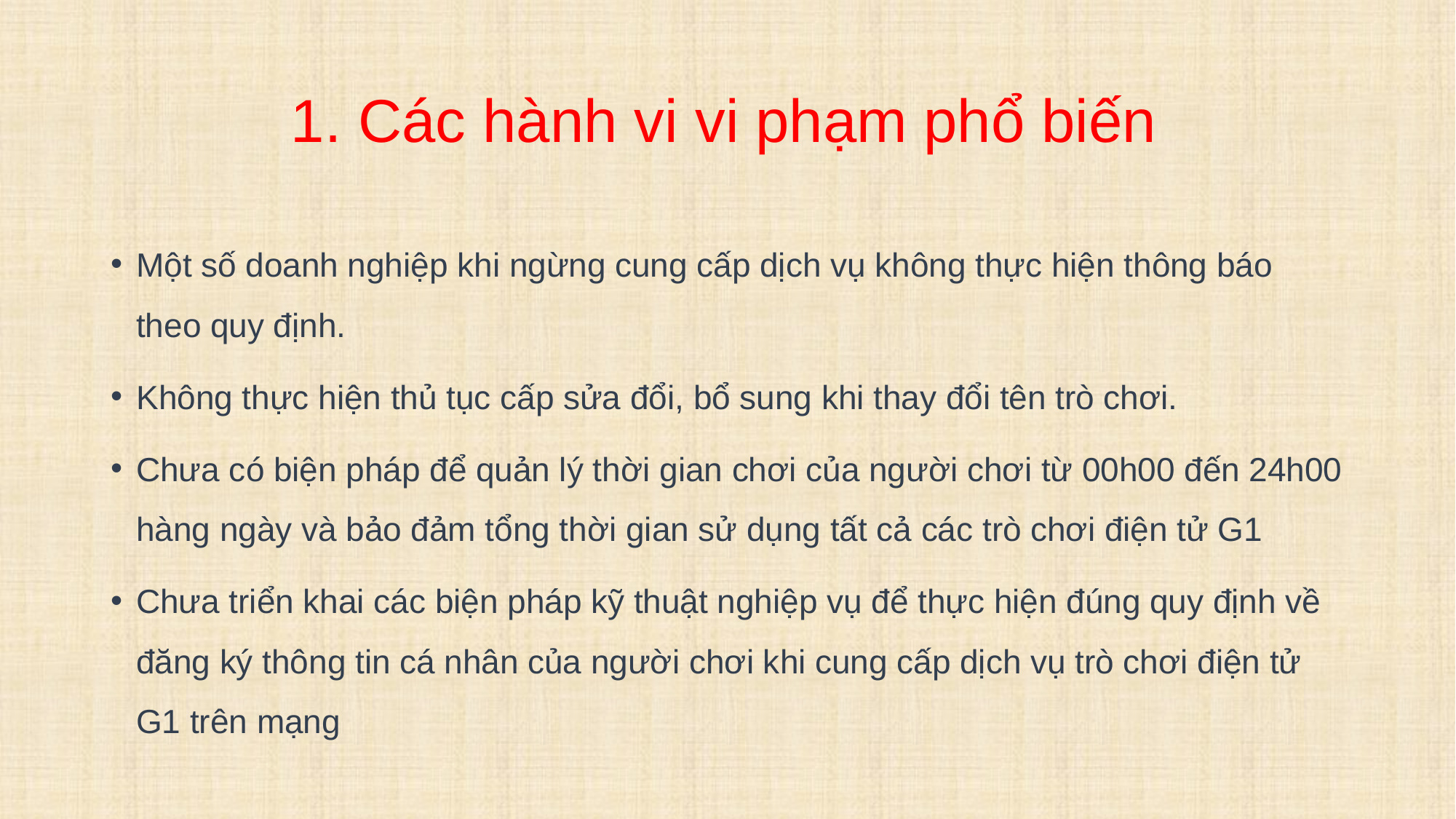

# 1. Các hành vi vi phạm phổ biến
Một số doanh nghiệp khi ngừng cung cấp dịch vụ không thực hiện thông báo theo quy định.
Không thực hiện thủ tục cấp sửa đổi, bổ sung khi thay đổi tên trò chơi.
Chưa có biện pháp để quản lý thời gian chơi của người chơi từ 00h00 đến 24h00 hàng ngày và bảo đảm tổng thời gian sử dụng tất cả các trò chơi điện tử G1
Chưa triển khai các biện pháp kỹ thuật nghiệp vụ để thực hiện đúng quy định về đăng ký thông tin cá nhân của người chơi khi cung cấp dịch vụ trò chơi điện tử G1 trên mạng